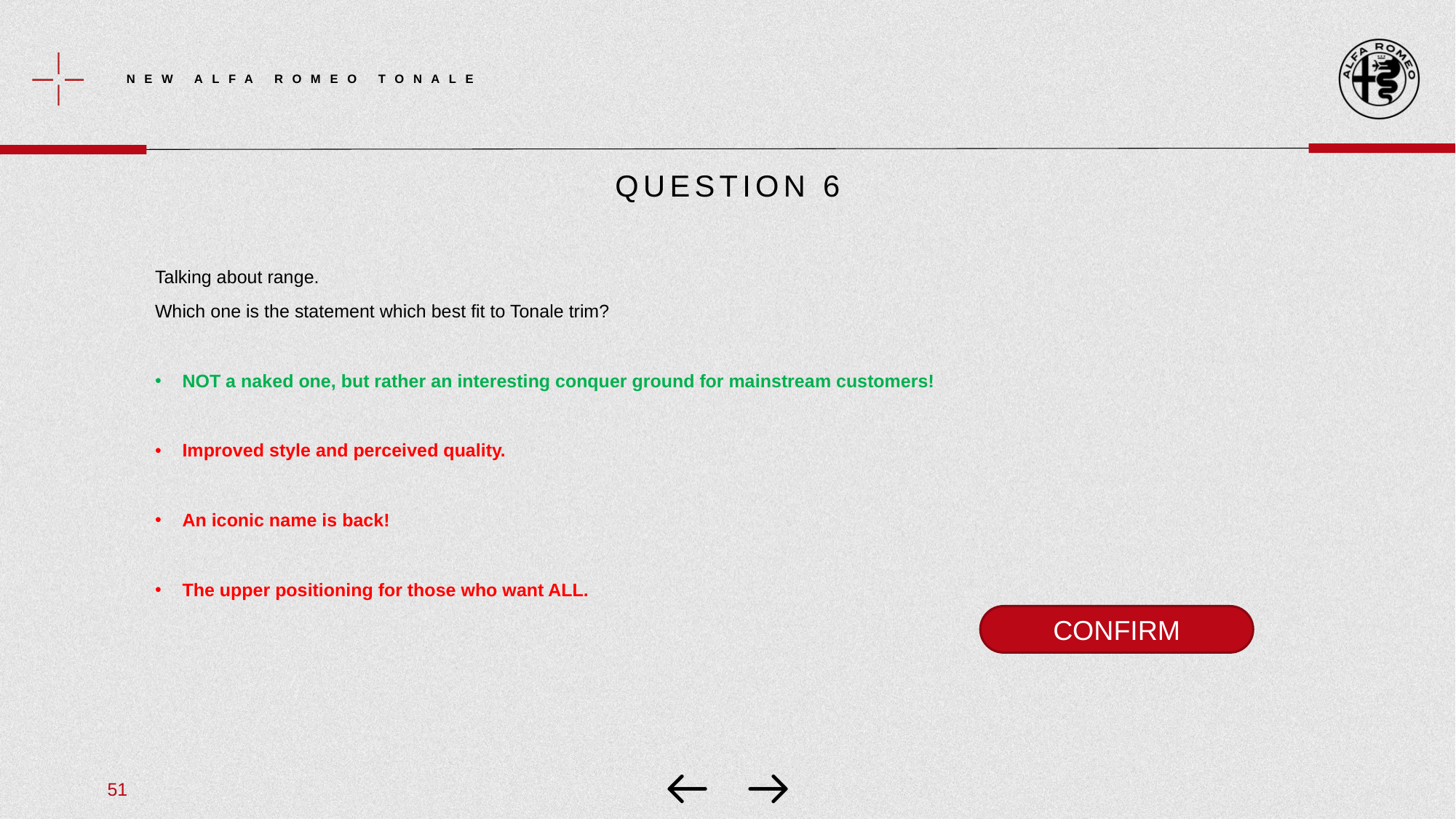

# Question 6
Talking about range.
Which one is the statement which best fit to Tonale trim?

NOT a naked one, but rather an interesting conquer ground for mainstream customers!

Improved style and perceived quality.

An iconic name is back!

The upper positioning for those who want ALL.

CONFIRM